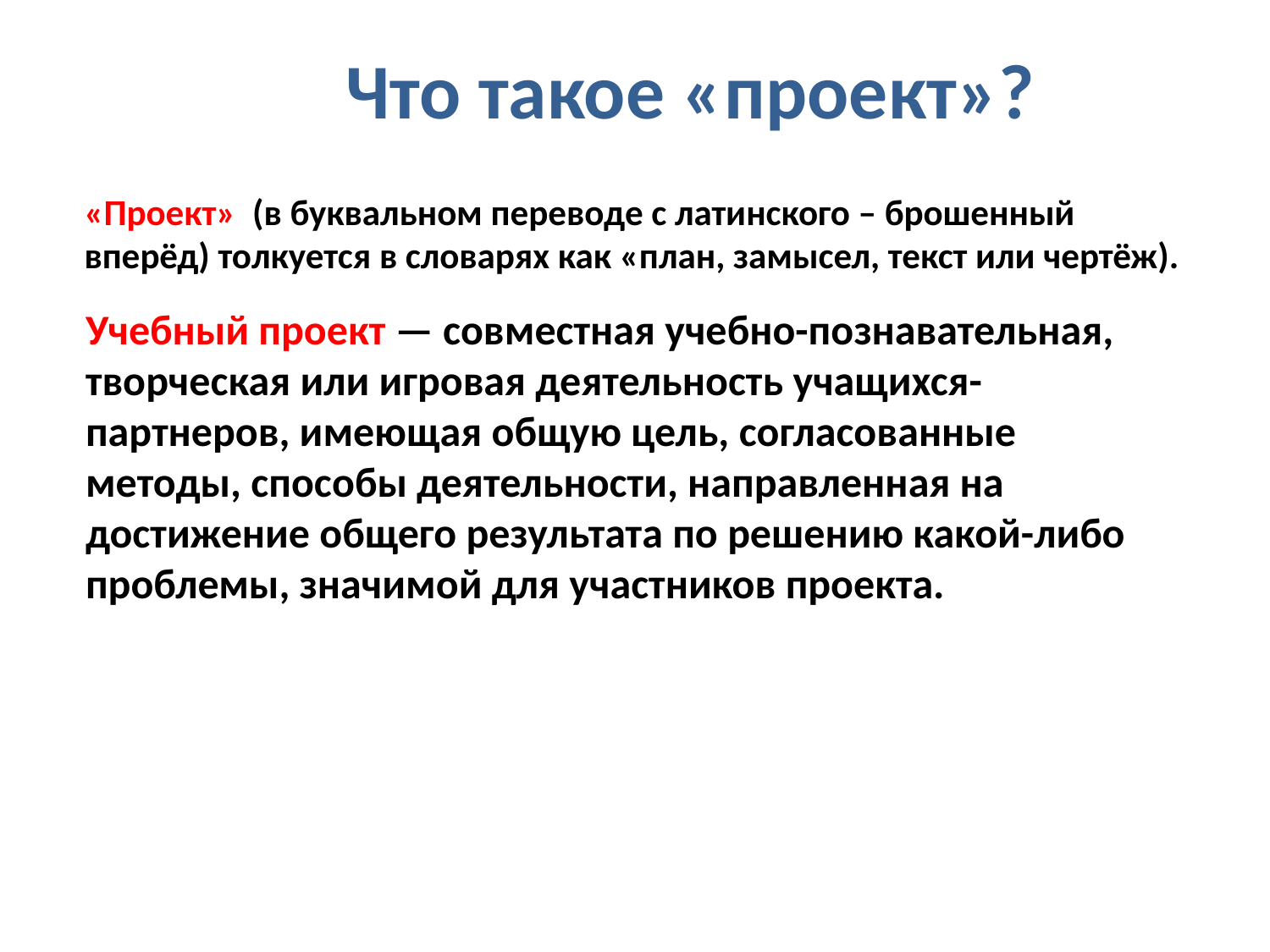

# Что такое «проект»?
«Проект»  (в буквальном переводе с латинского – брошенный вперёд) толкуется в словарях как «план, замысел, текст или чертёж).

Учебный проект — совместная учебно-познавательная, творческая или игровая деятельность учащихся-партнеров, имеющая общую цель, согласованные методы, способы деятельности, направленная на достижение общего результата по решению какой-либо проблемы, значимой для участников проекта.